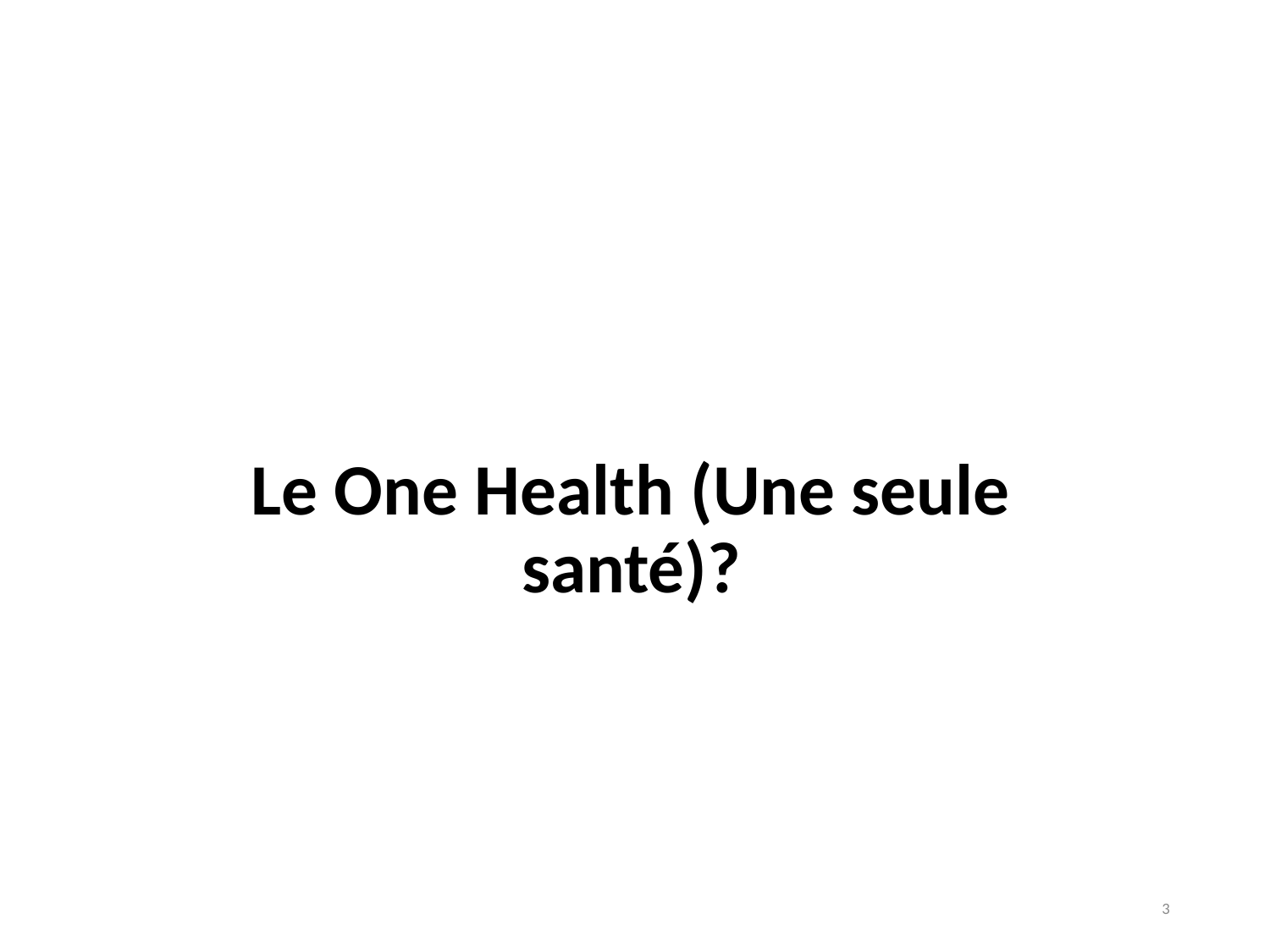

Le One Health (Une seule santé)?
3